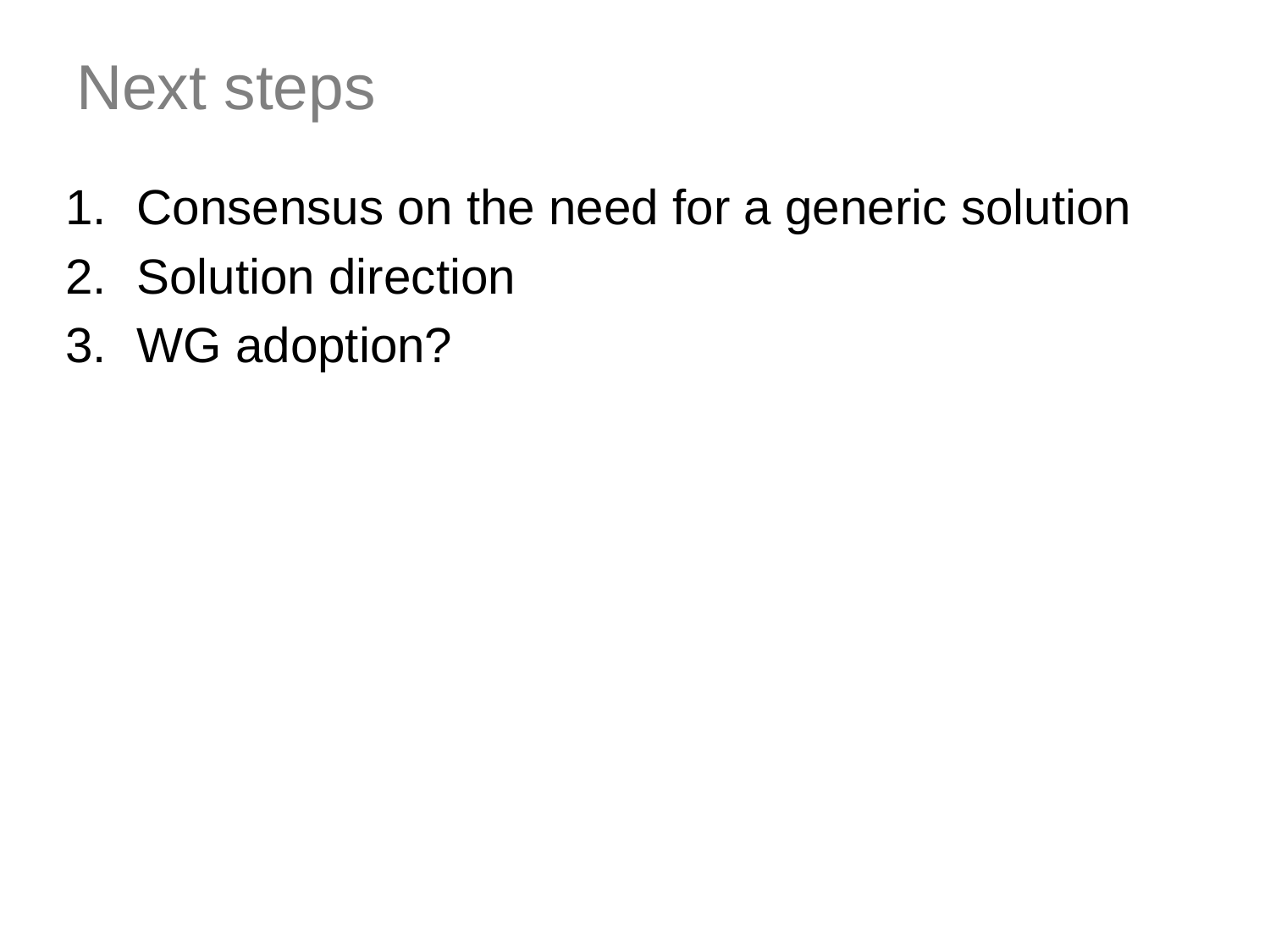

Next steps

Consensus on the need for a generic solution
Solution direction
WG adoption?